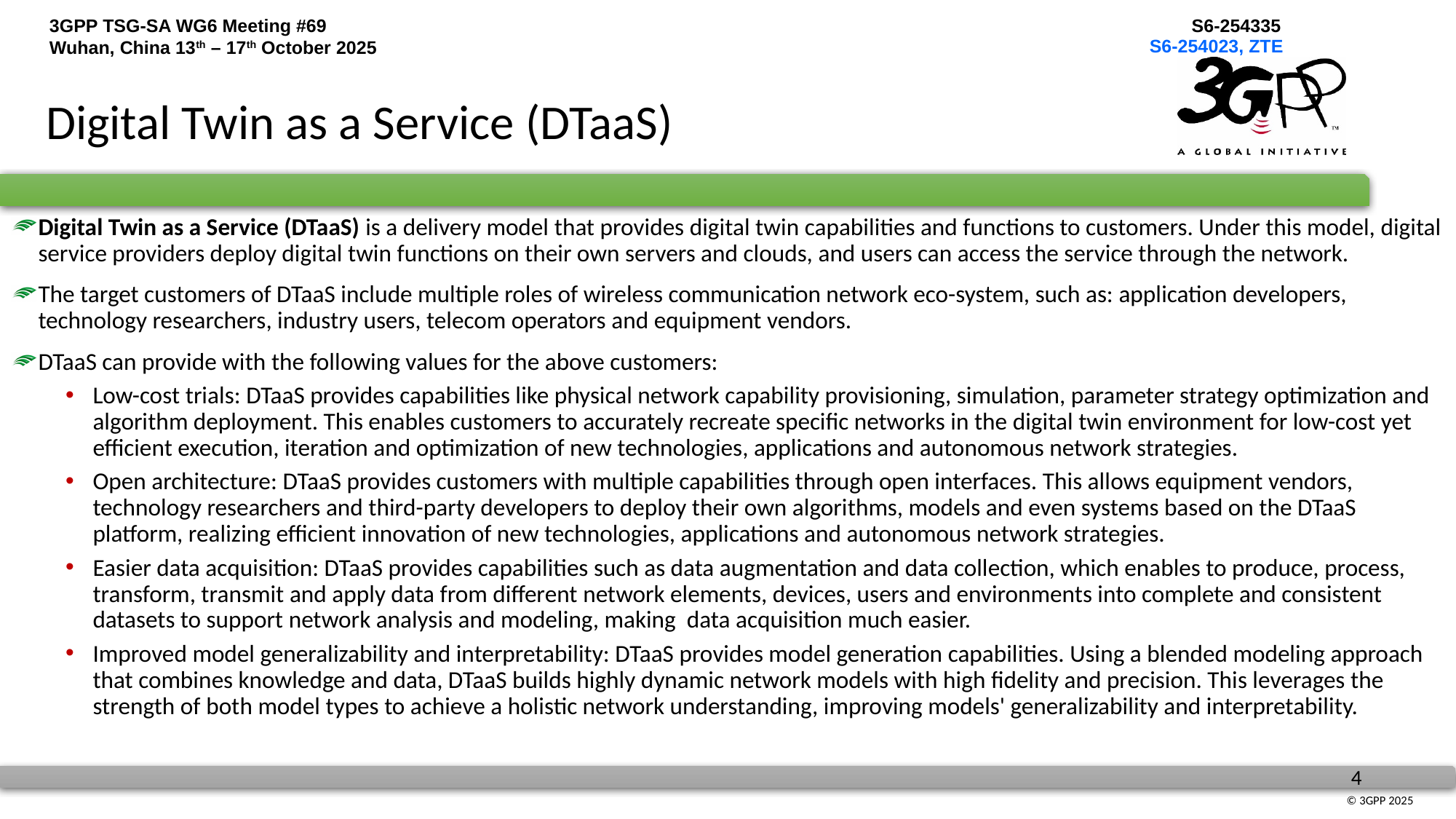

S6-254023, ZTE
# Digital Twin as a Service (DTaaS)
Digital Twin as a Service (DTaaS) is a delivery model that provides digital twin capabilities and functions to customers. Under this model, digital service providers deploy digital twin functions on their own servers and clouds, and users can access the service through the network.
The target customers of DTaaS include multiple roles of wireless communication network eco-system, such as: application developers, technology researchers, industry users, telecom operators and equipment vendors.
DTaaS can provide with the following values for the above customers:
Low-cost trials: DTaaS provides capabilities like physical network capability provisioning, simulation, parameter strategy optimization and algorithm deployment. This enables customers to accurately recreate specific networks in the digital twin environment for low-cost yet efficient execution, iteration and optimization of new technologies, applications and autonomous network strategies.
Open architecture: DTaaS provides customers with multiple capabilities through open interfaces. This allows equipment vendors, technology researchers and third-party developers to deploy their own algorithms, models and even systems based on the DTaaS platform, realizing efficient innovation of new technologies, applications and autonomous network strategies.
Easier data acquisition: DTaaS provides capabilities such as data augmentation and data collection, which enables to produce, process, transform, transmit and apply data from different network elements, devices, users and environments into complete and consistent datasets to support network analysis and modeling, making  data acquisition much easier.
Improved model generalizability and interpretability: DTaaS provides model generation capabilities. Using a blended modeling approach that combines knowledge and data, DTaaS builds highly dynamic network models with high fidelity and precision. This leverages the strength of both model types to achieve a holistic network understanding, improving models' generalizability and interpretability.